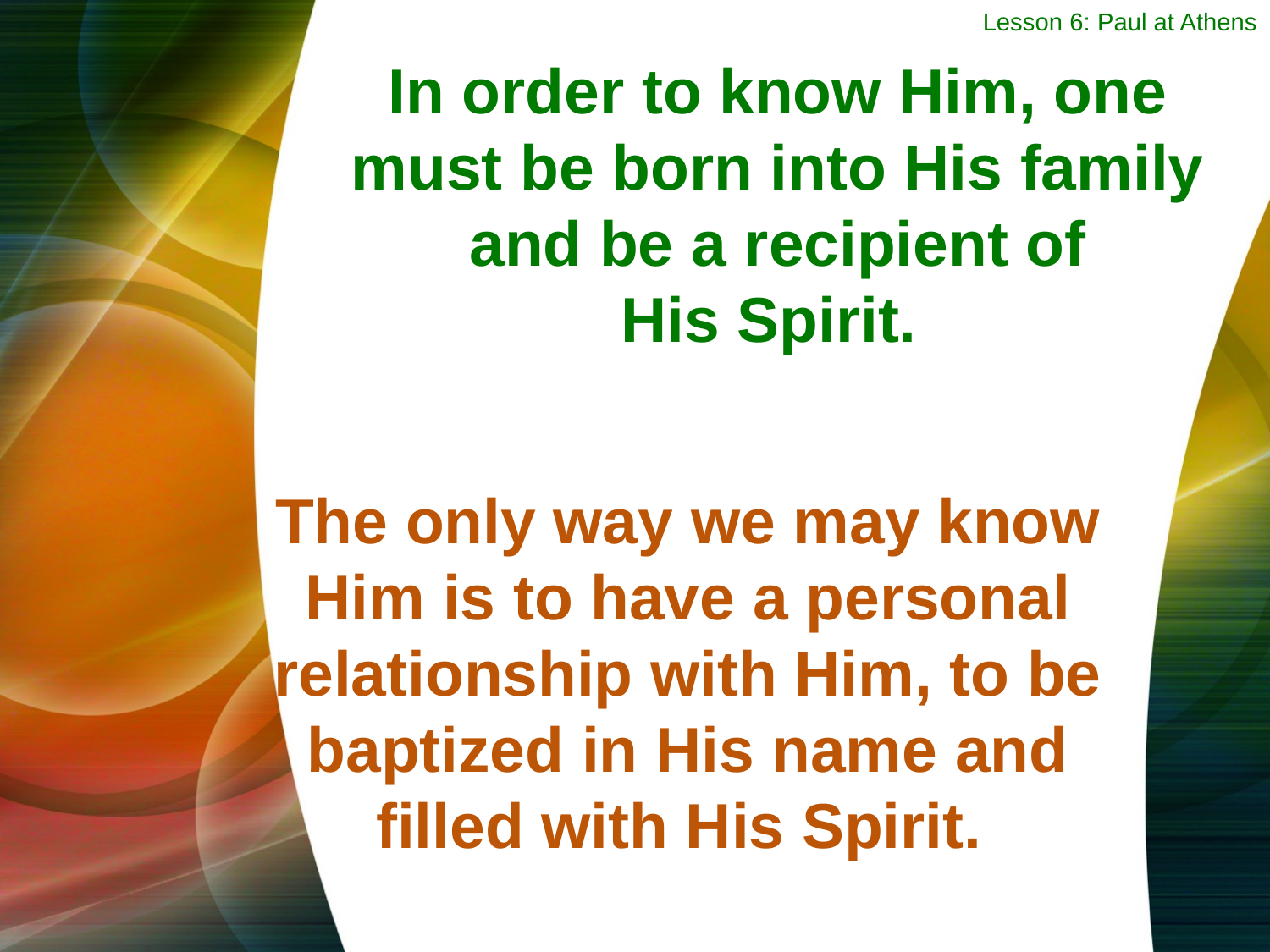

Lesson 6: Paul at Athens
In order to know Him, one must be born into His family and be a recipient of
His Spirit.
The only way we may know Him is to have a personal relationship with Him, to be baptized in His name and filled with His Spirit.